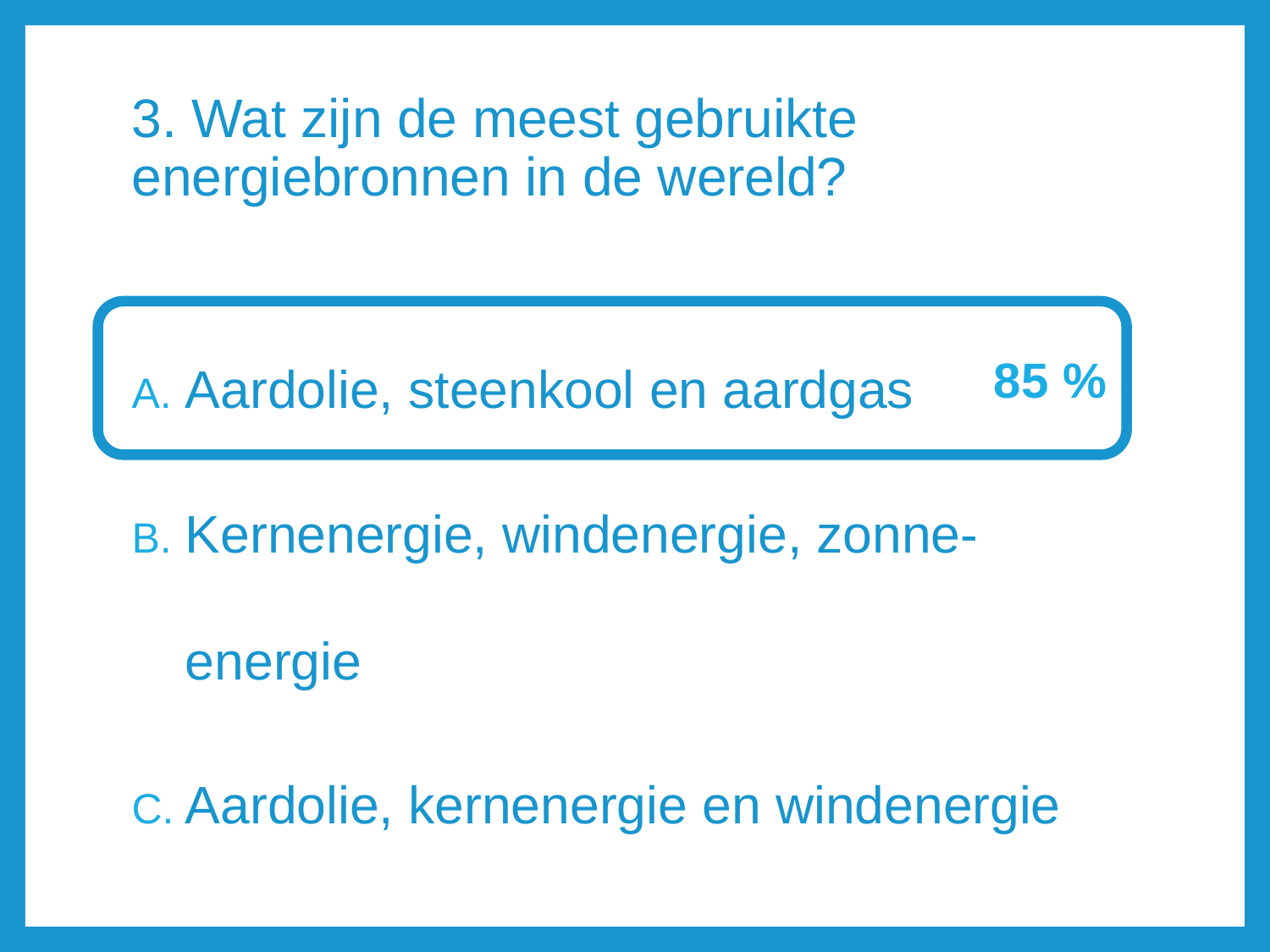

# 3. Wat zijn de meest gebruikte energiebronnen in de wereld?
Aardolie, steenkool en aardgas
Kernenergie, windenergie, zonne-energie
Aardolie, kernenergie en windenergie
85 %